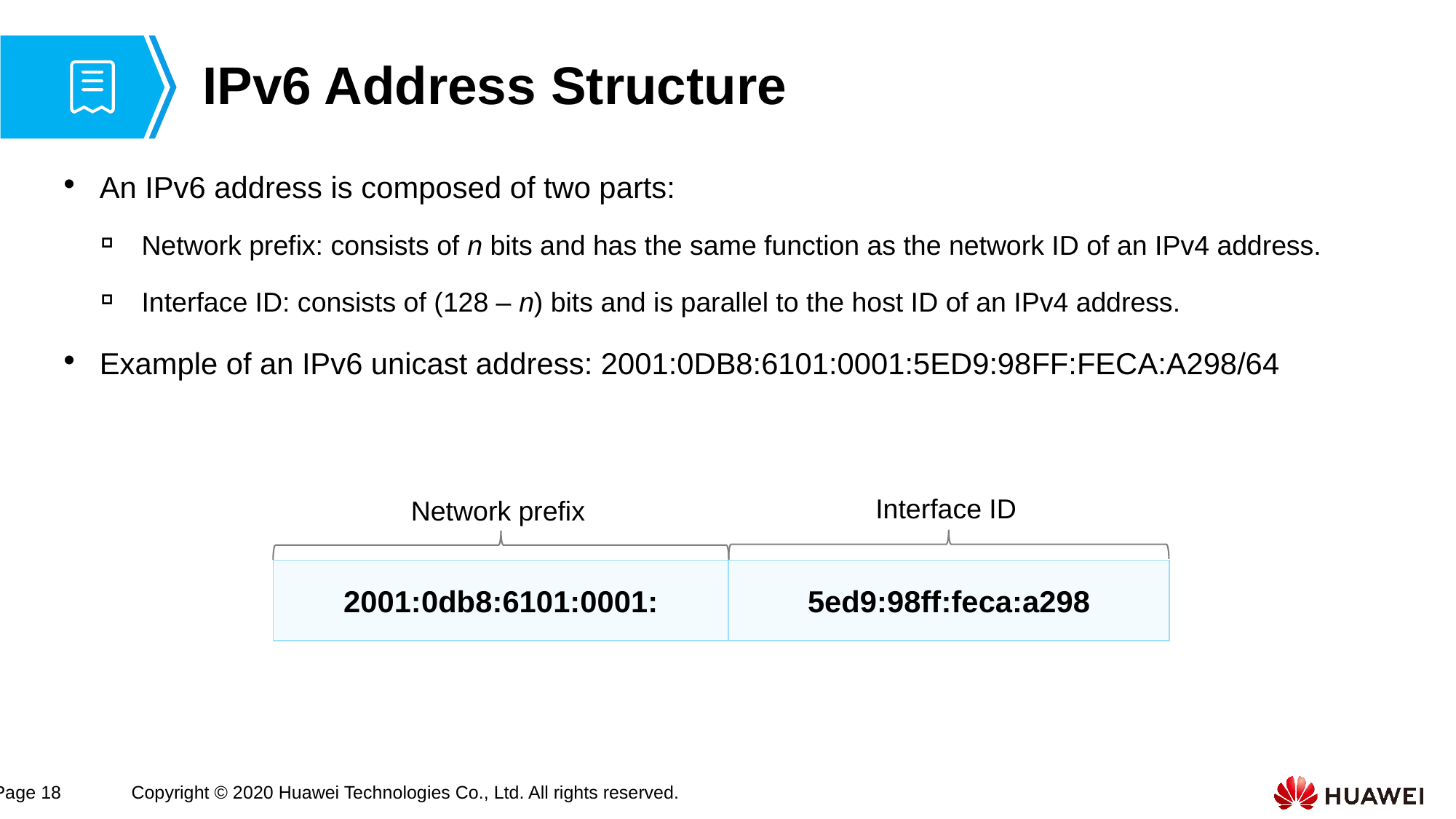

# IPv6 Address Structure
An IPv6 address is composed of two parts:
Network prefix: consists of n bits and has the same function as the network ID of an IPv4 address.
Interface ID: consists of (128 – n) bits and is parallel to the host ID of an IPv4 address.
Example of an IPv6 unicast address: 2001:0DB8:6101:0001:5ED9:98FF:FECA:A298/64

Interface ID

Network prefix
2001:0db8:6101:0001:
5ed9:98ff:feca:a298